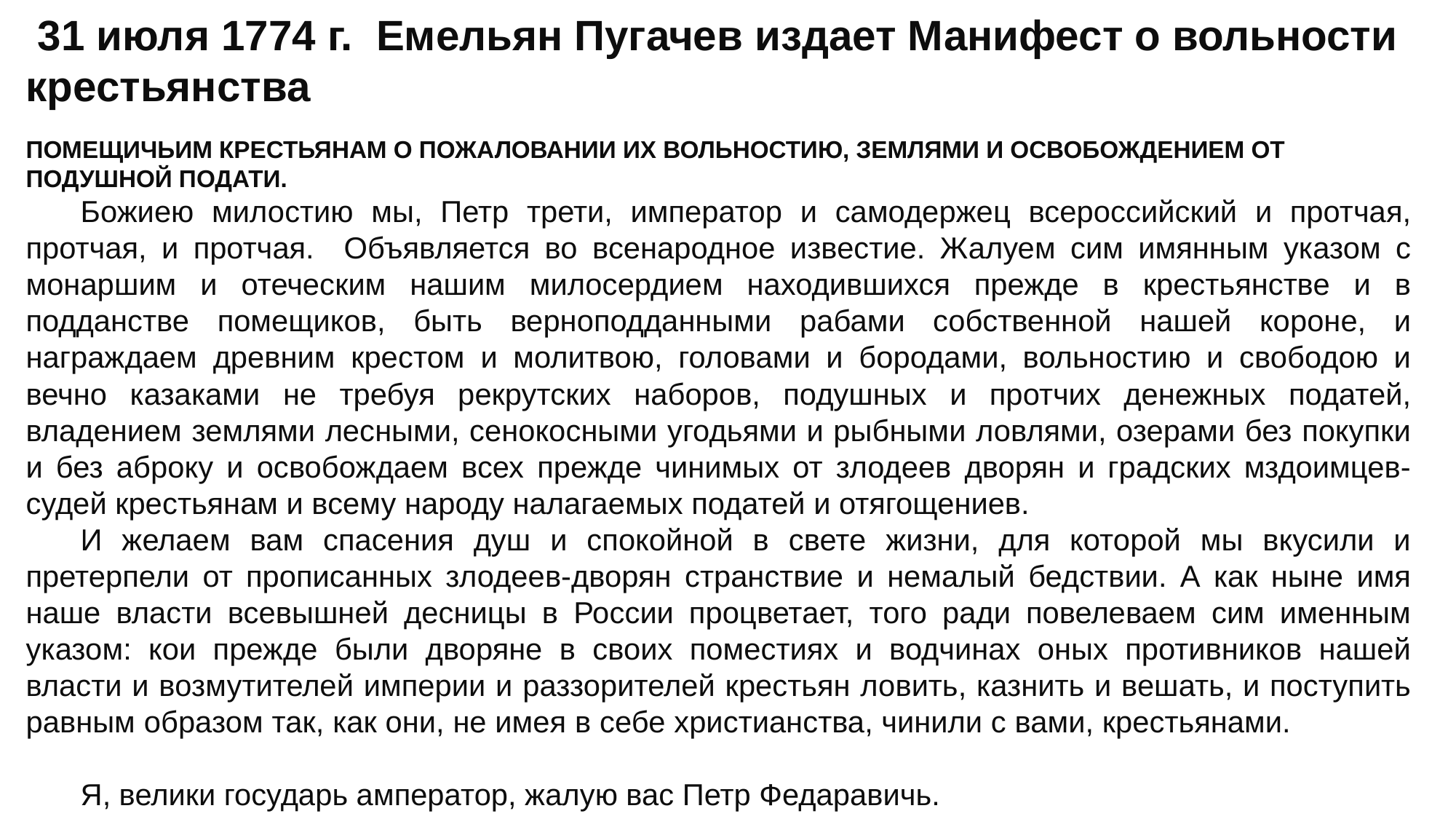

31 июля 1774 г.  Емельян Пугачев издает Манифест о вольности крестьянства
ПОМЕЩИЧЬИМ КРЕСТЬЯНАМ О ПОЖАЛОВАНИИ ИХ ВОЛЬНОСТИЮ, ЗЕМЛЯМИ И ОСВОБОЖДЕНИЕМ ОТ ПОДУШНОЙ ПОДАТИ.
Божиею милостию мы, Петр трети, император и самодержец всероссийский и протчая, протчая, и протчая.  Объявляется во всенародное известие. Жалуем сим имянным указом с монаршим и отеческим нашим милосердием находившихся прежде в крестьянстве и в подданстве помещиков, быть верноподданными рабами собственной нашей короне, и награждаем древним крестом и молитвою, головами и бородами, вольностию и свободою и вечно казаками не требуя рекрутских наборов, подушных и протчих денежных податей, владением землями лесными, сенокосными угодьями и рыбными ловлями, озерами без покупки и без аброку и освобождаем всех прежде чинимых от злодеев дворян и градских мздоимцев-судей крестьянам и всему народу налагаемых податей и отягощениев.
И желаем вам спасения душ и спокойной в свете жизни, для которой мы вкусили и претерпели от прописанных злодеев-дворян странствие и немалый бедствии. А как ныне имя наше власти всевышней десницы в России процветает, того ради повелеваем сим именным указом: кои прежде были дворяне в своих поместиях и водчинах оных противников нашей власти и возмутителей империи и раззорителей крестьян ловить, казнить и вешать, и поступить равным образом так, как они, не имея в себе христианства, чинили с вами, крестьянами.
Я, велики государь амператор, жалую вас Петр Федаравичь.